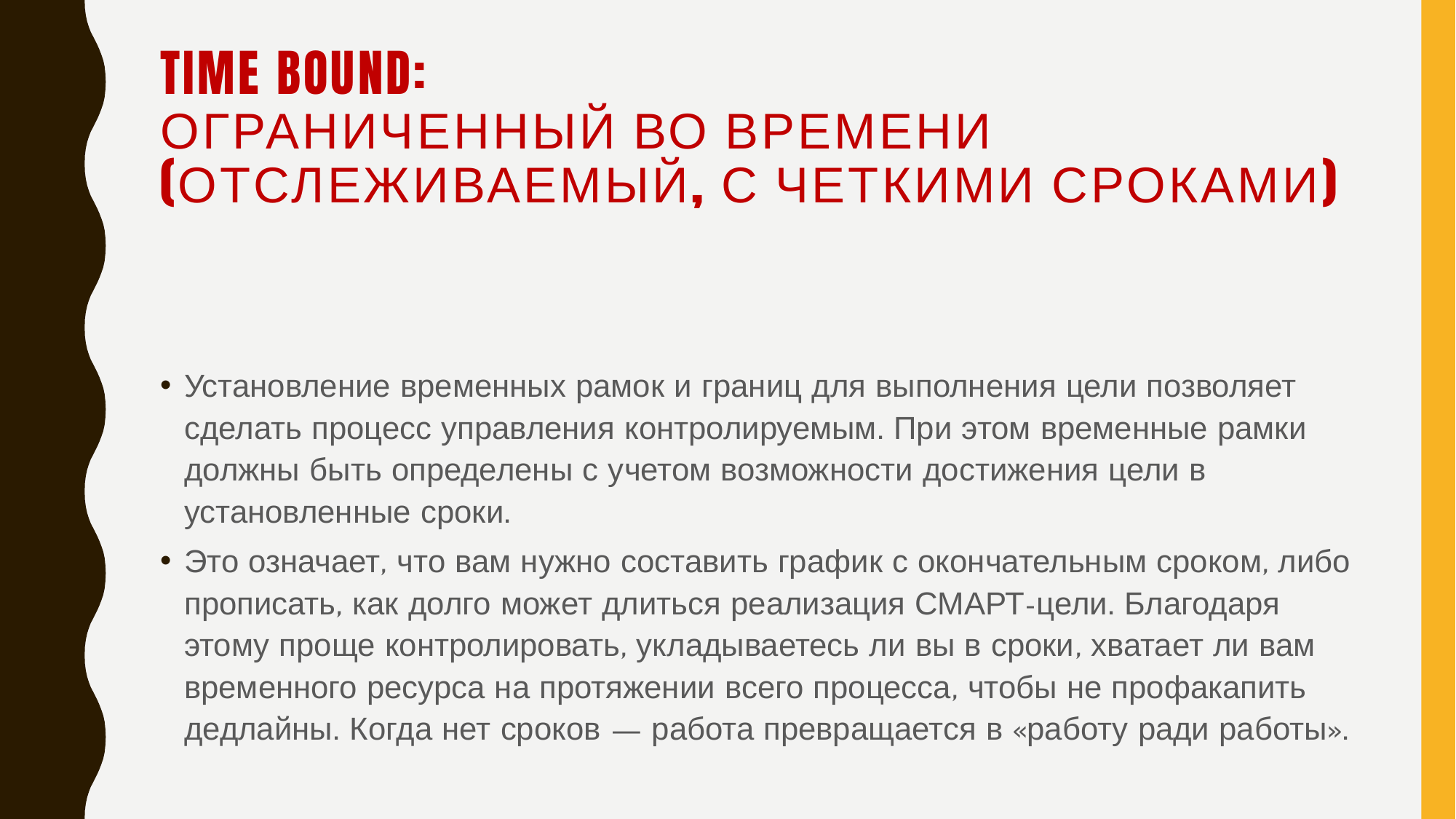

# Time bound: Ограниченный во времени (отслеживаемый, с четкими сроками)
Установление временных рамок и границ для выполнения цели позволяет сделать процесс управления контролируемым. При этом временные рамки должны быть определены с учетом возможности достижения цели в установленные сроки.
Это означает, что вам нужно составить график с окончательным сроком, либо прописать, как долго может длиться реализация СМАРТ-цели. Благодаря этому проще контролировать, укладываетесь ли вы в сроки, хватает ли вам временного ресурса на протяжении всего процесса, чтобы не профакапить дедлайны. Когда нет сроков — работа превращается в «работу ради работы».